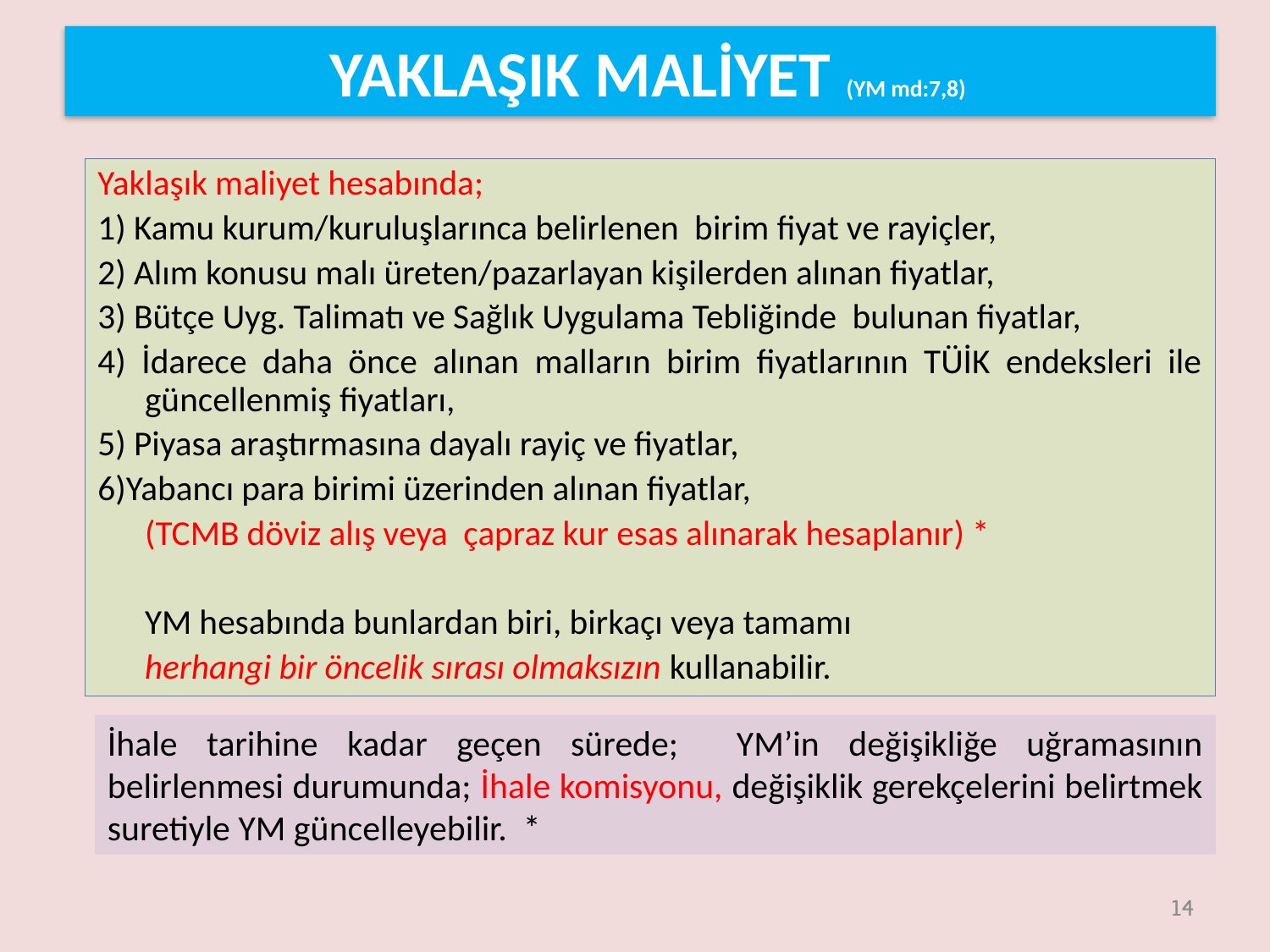

# YAKLAŞIK MALİYET (YM md:7,8)
Yaklaşık maliyet hesabında;
1) Kamu kurum/kuruluşlarınca belirlenen  birim fiyat ve rayiçler,
2) Alım konusu malı üreten/pazarlayan kişilerden alınan fiyatlar,
3) Bütçe Uyg. Talimatı ve Sağlık Uygulama Tebliğinde  bulunan fiyatlar,
4) İdarece daha önce alınan malların birim fiyatlarının TÜİK endeksleri ile güncellenmiş fiyatları,
5) Piyasa araştırmasına dayalı rayiç ve fiyatlar,
6)Yabancı para birimi üzerinden alınan fiyatlar,
	(TCMB döviz alış veya  çapraz kur esas alınarak hesaplanır) *

	YM hesabında bunlardan biri, birkaçı veya tamamı
      herhangi bir öncelik sırası olmaksızın kullanabilir.

İhale tarihine kadar geçen sürede;  YM’in değişikliğe uğramasının belirlenmesi durumunda; İhale komisyonu, değişiklik gerekçelerini belirtmek suretiyle YM güncelleyebilir.  *
14